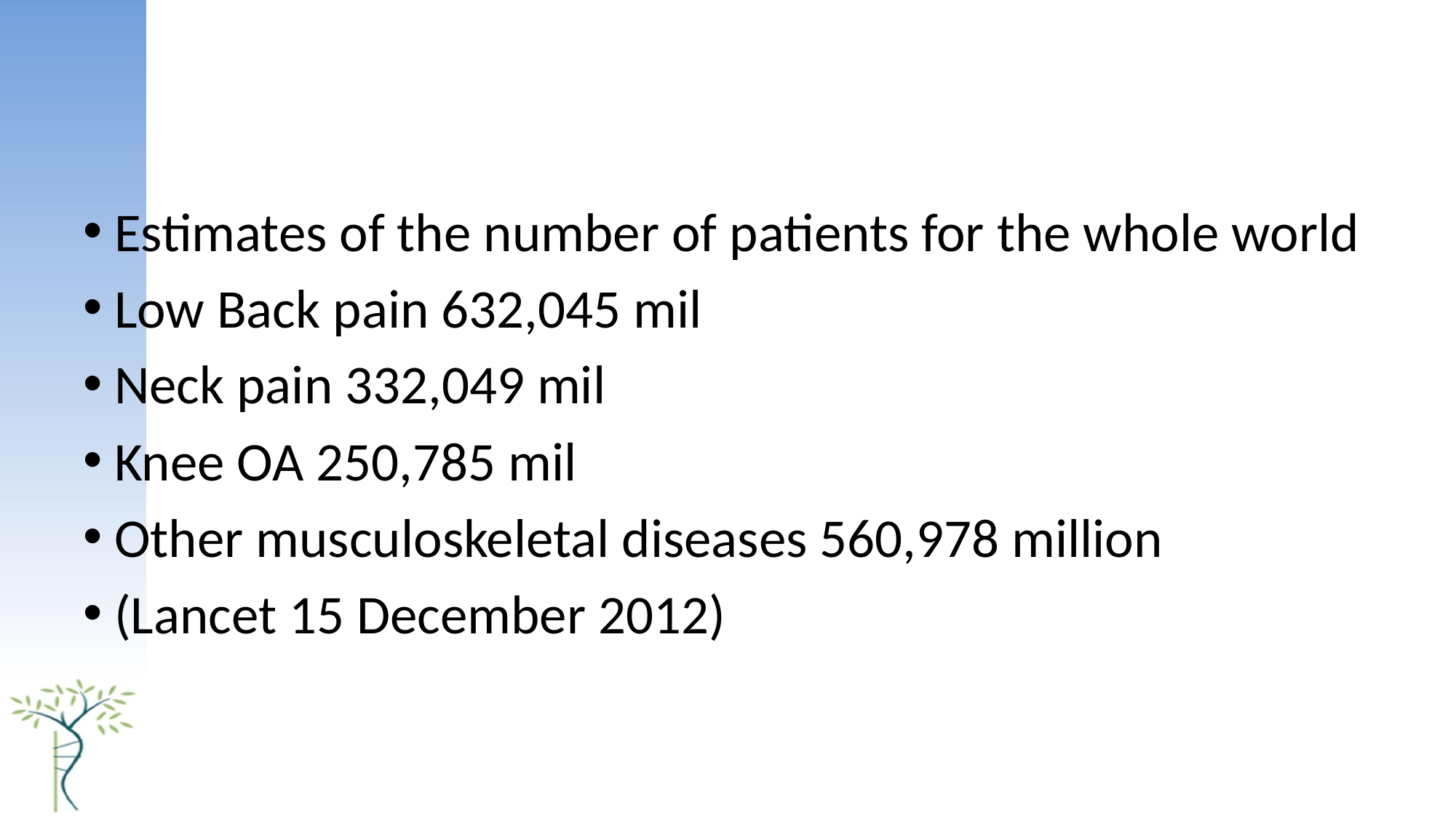

#
Estimates of the number of patients for the whole world
Low Back pain 632,045 mil
Neck pain 332,049 mil
Knee OA 250,785 mil
Other musculoskeletal diseases 560,978 million
(Lancet 15 December 2012)